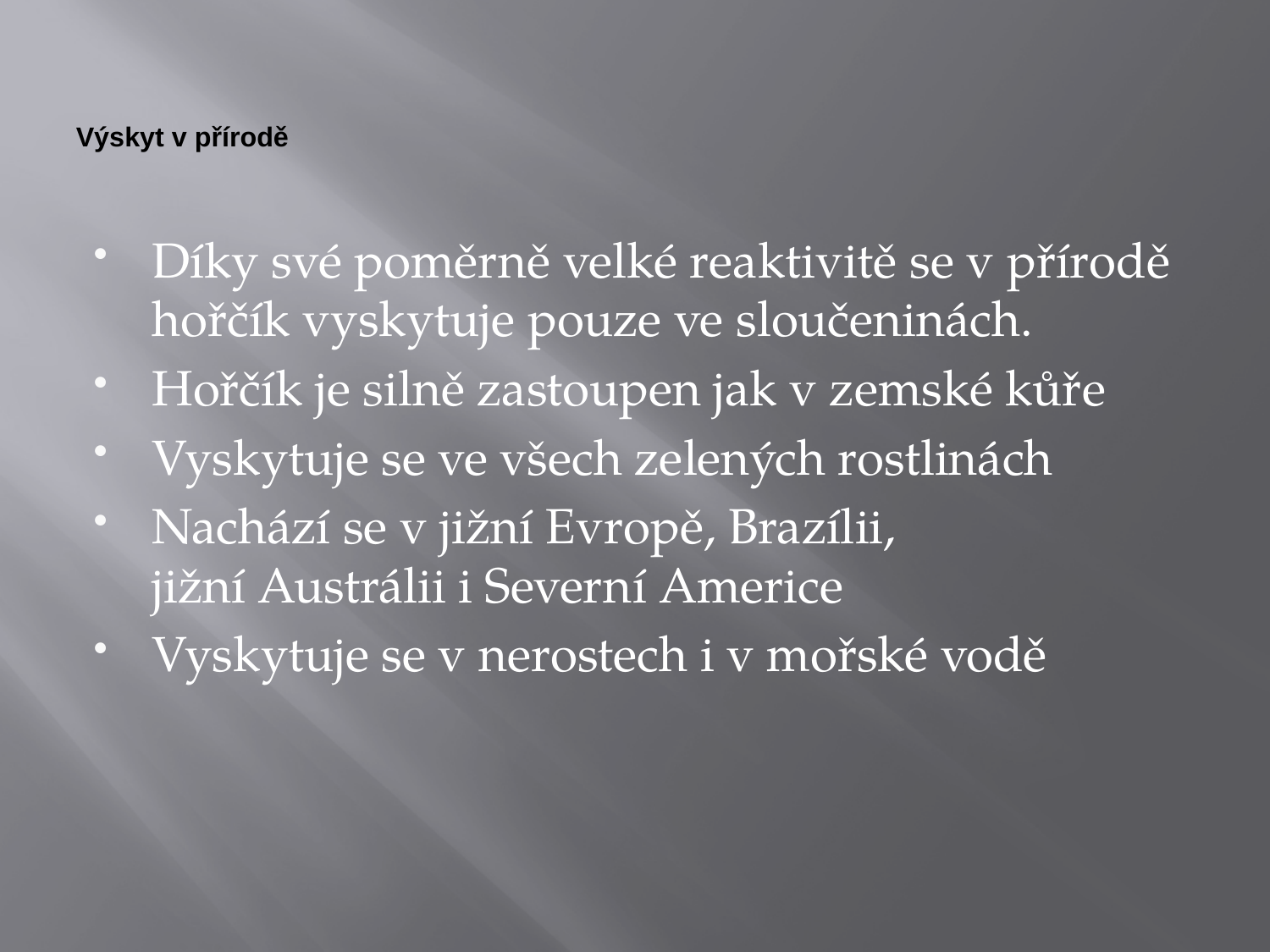

# Výskyt v přírodě
Díky své poměrně velké reaktivitě se v přírodě hořčík vyskytuje pouze ve sloučeninách.
Hořčík je silně zastoupen jak v zemské kůře
Vyskytuje se ve všech zelených rostlinách
Nachází se v jižní Evropě, Brazílii, jižní Austrálii i Severní Americe
Vyskytuje se v nerostech i v mořské vodě